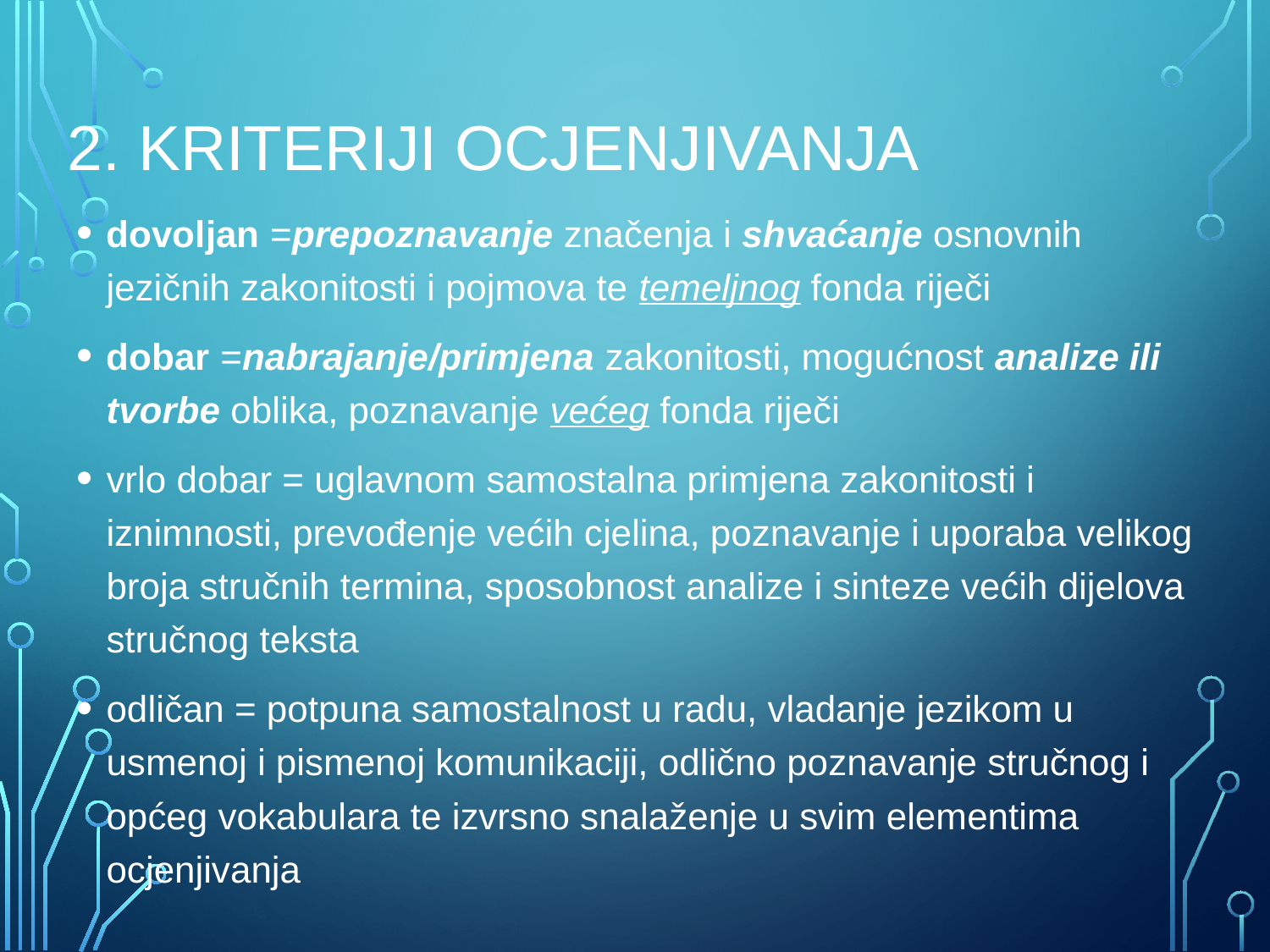

# 2. Kriteriji ocjenjivanja
dovoljan =prepoznavanje značenja i shvaćanje osnovnih jezičnih zakonitosti i pojmova te temeljnog fonda riječi
dobar =nabrajanje/primjena zakonitosti, mogućnost analize ili tvorbe oblika, poznavanje većeg fonda riječi
vrlo dobar = uglavnom samostalna primjena zakonitosti i iznimnosti, prevođenje većih cjelina, poznavanje i uporaba velikog broja stručnih termina, sposobnost analize i sinteze većih dijelova stručnog teksta
odličan = potpuna samostalnost u radu, vladanje jezikom u usmenoj i pismenoj komunikaciji, odlično poznavanje stručnog i općeg vokabulara te izvrsno snalaženje u svim elementima ocjenjivanja